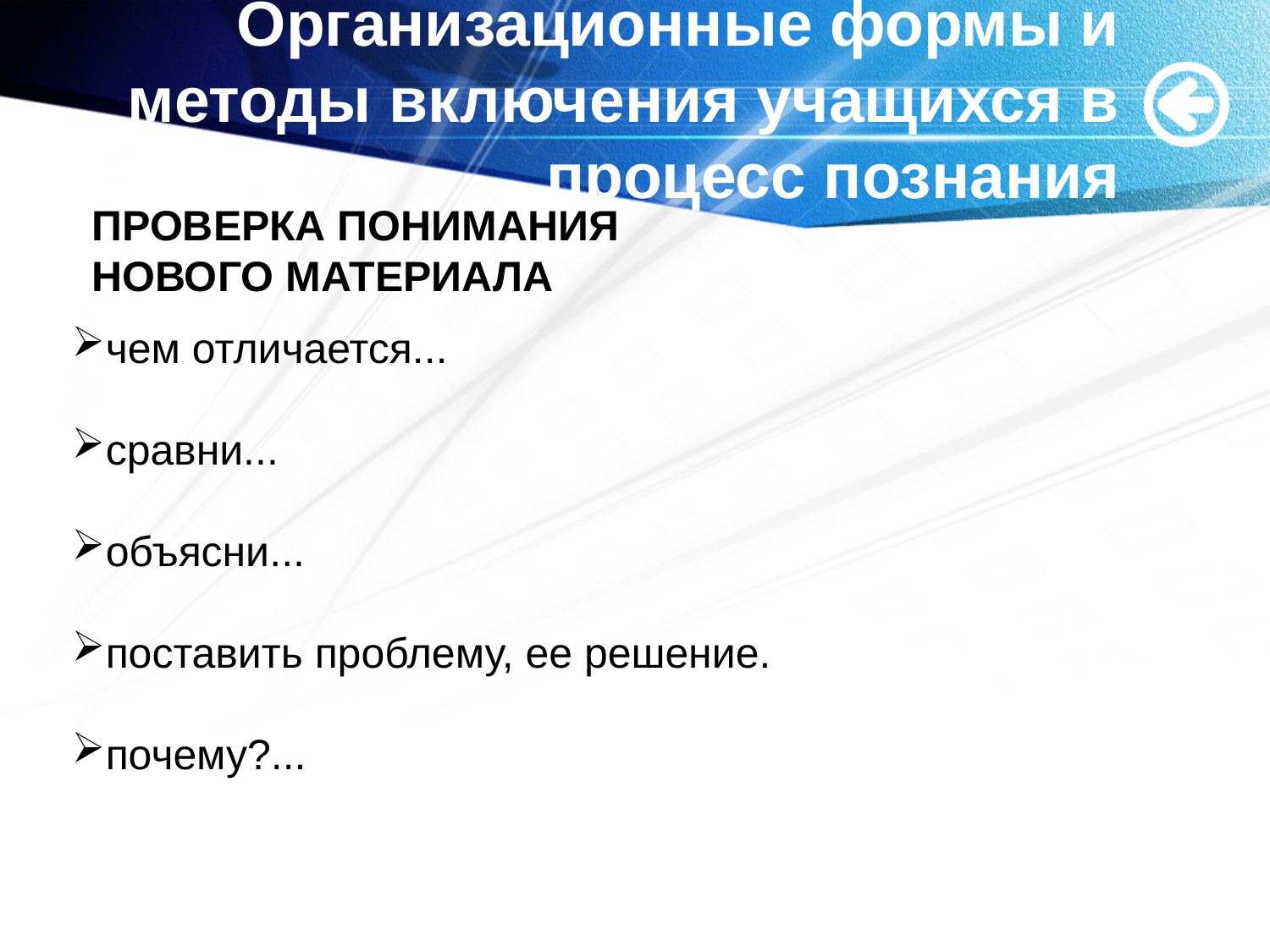

# Организационные формы и методы включения учащихся в процесс познания
Проверка понимания нового материала
чем отличается...

сравни...

объясни...

поставить проблему, ее решение.

почему?...